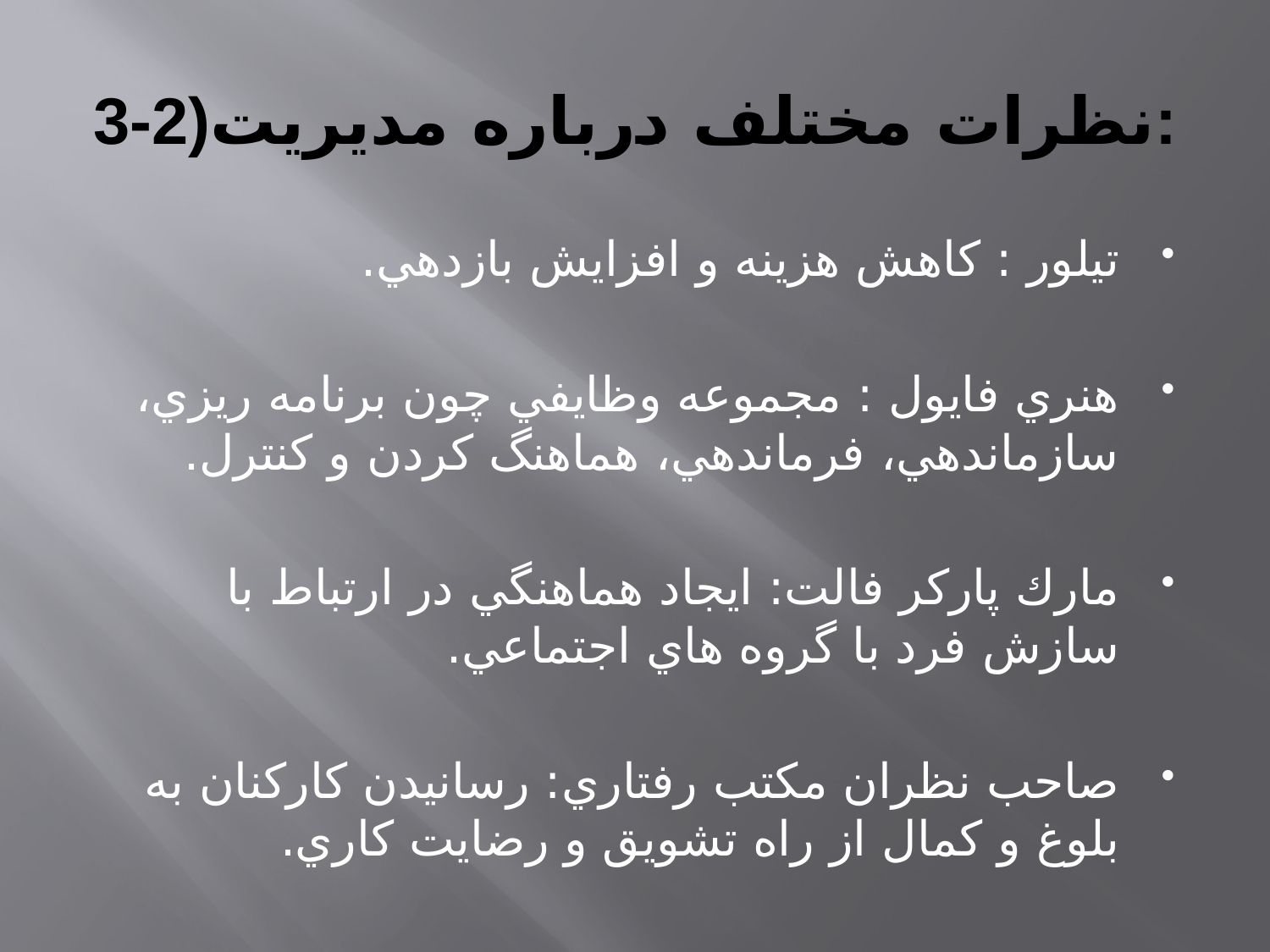

# 3-2)نظرات مختلف درباره مديريت:
تيلور : كاهش هزينه و افزايش بازدهي.

هنري فايول : مجموعه وظايفي چون برنامه ريزي، سازماندهي، فرماندهي، هماهنگ كردن و كنترل.

مارك پاركر فالت: ايجاد هماهنگي در ارتباط با سازش فرد با گروه هاي اجتماعي.

صاحب نظران مكتب رفتاري: رسانيدن كاركنان به بلوغ و كمال از راه تشويق و رضايت كاري.